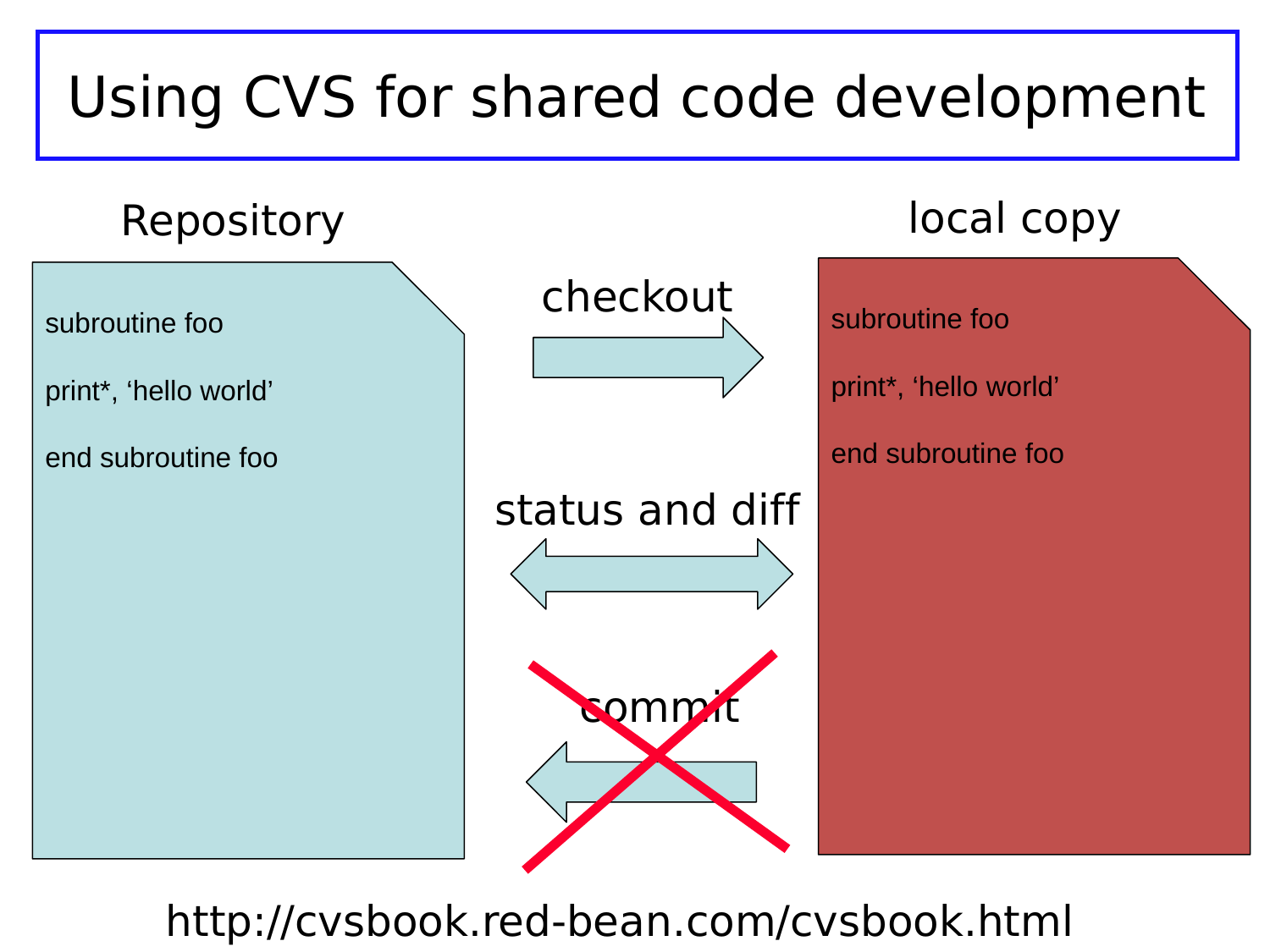

# Using CVS for shared code development
local copy
Repository
subroutine foo

print*, ‘hello world’

end subroutine foo
subroutine foo

print*, ‘hello world’

end subroutine foo
checkout

status and diff

commit

http://cvsbook.red-bean.com/cvsbook.html